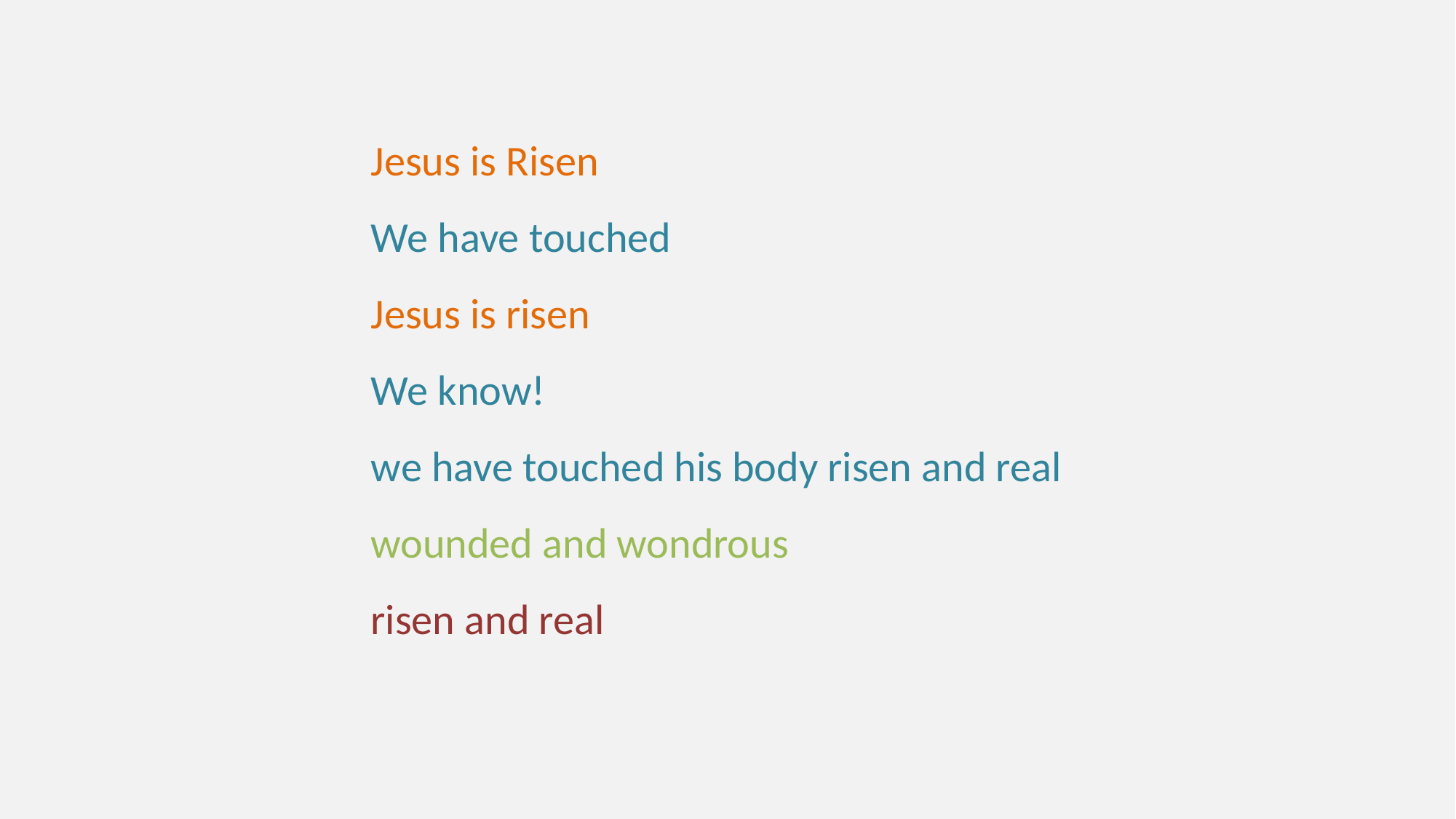

Jesus is Risen
We have touched
Jesus is risen
We know!
we have touched his body risen and real
wounded and wondrous
risen and real